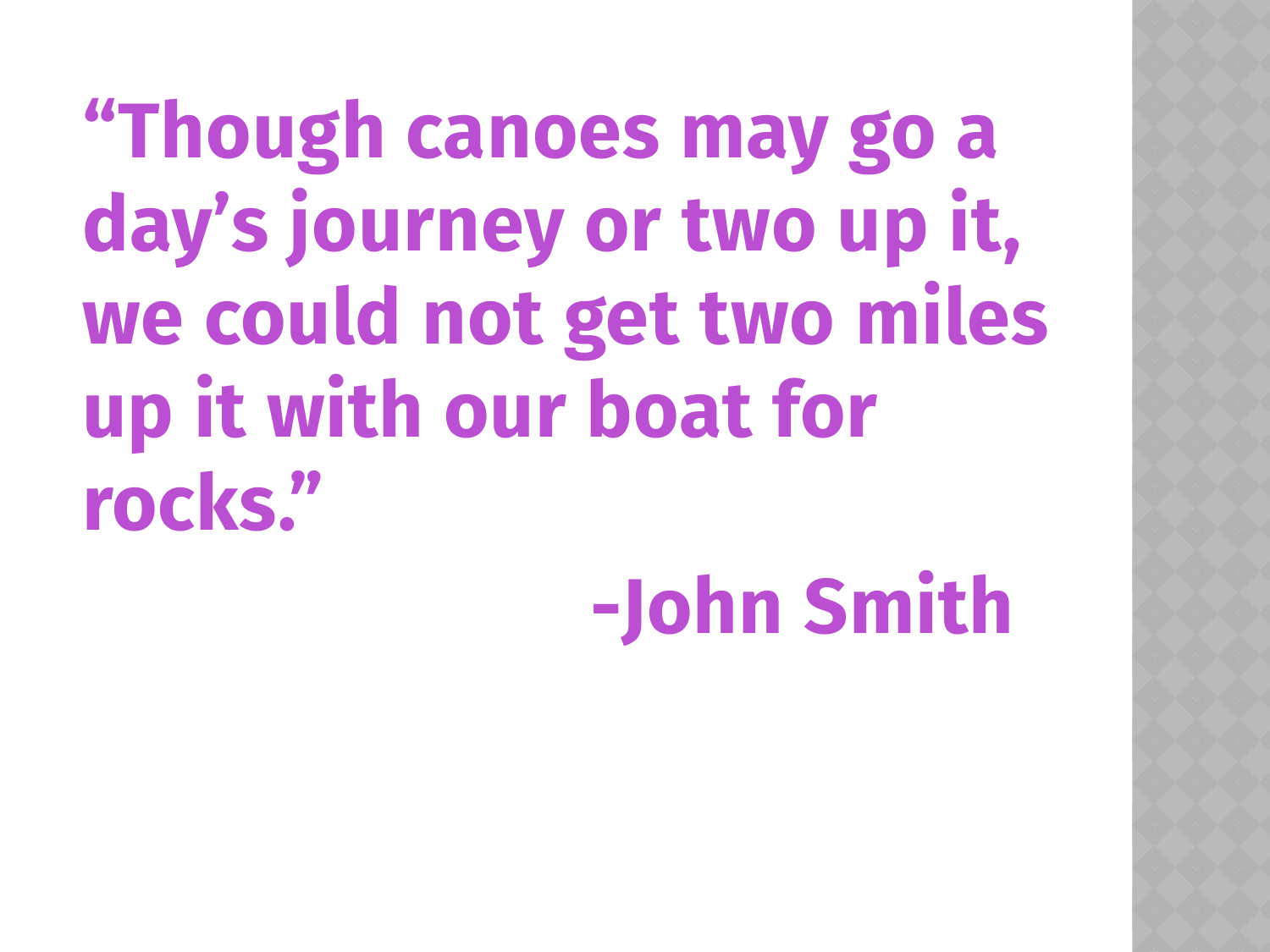

“Though canoes may go a day’s journey or two up it, we could not get two miles up it with our boat for rocks.”
					-John Smith